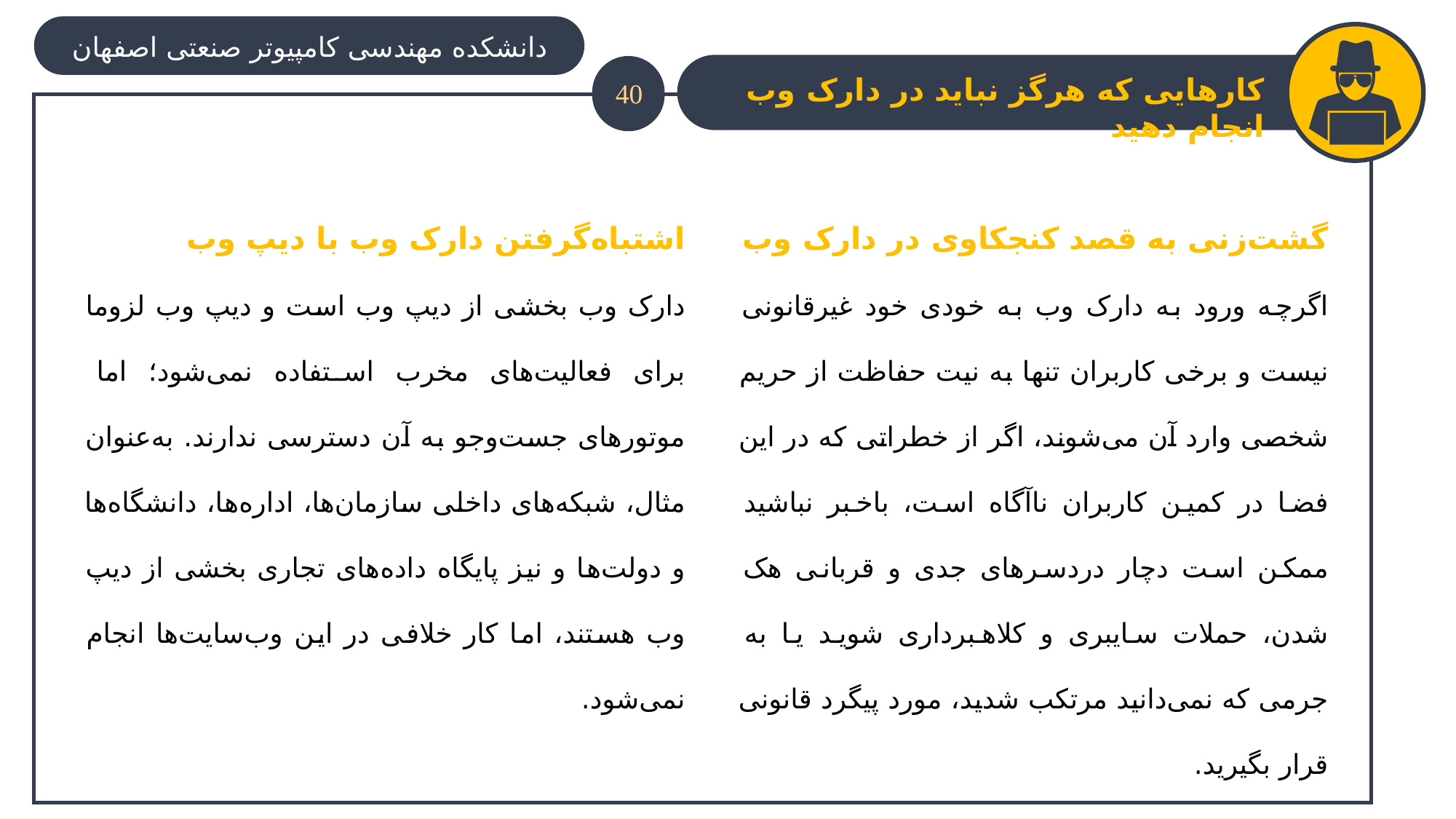

دانشکده مهندسی کامپیوتر صنعتی اصفهان
کارهایی که هرگز نباید در دارک وب انجام دهید
40
اشتباه‌گرفتن دارک‌ وب با دیپ‌ وب
دارک‌ وب بخشی از دیپ‌ وب است و دیپ‌ وب لزوما برای فعالیت‌های مخرب استفاده نمی‌شود؛ اما موتورهای جست‌وجو به آن دسترسی ندارند. به‌عنوان مثال، شبکه‌‌های داخلی سازمان‌ها، اداره‌ها، دانشگاه‌‌ها و دولت‌ها و نیز پایگاه‌ داده‌های تجاری بخشی از دیپ‌ وب هستند، اما کار خلافی در این وب‌سایت‌ها انجام نمی‌شود.
گشت‌زنی به قصد کنجکاوی در دارک‌ وب
اگرچه ورود به دارک وب به خودی خود غیرقانونی نیست و برخی کاربران تنها به نیت حفاظت از حریم شخصی وارد آن می‌شوند، اگر از خطراتی که در این فضا در کمین کاربران ناآگاه است، باخبر نباشید ممکن است دچار دردسرهای جدی و قربانی هک شدن، حملات سایبری و کلاهبرداری شوید یا به جرمی که نمی‌دانید مرتکب شدید، مورد پیگرد قانونی قرار بگیرید.